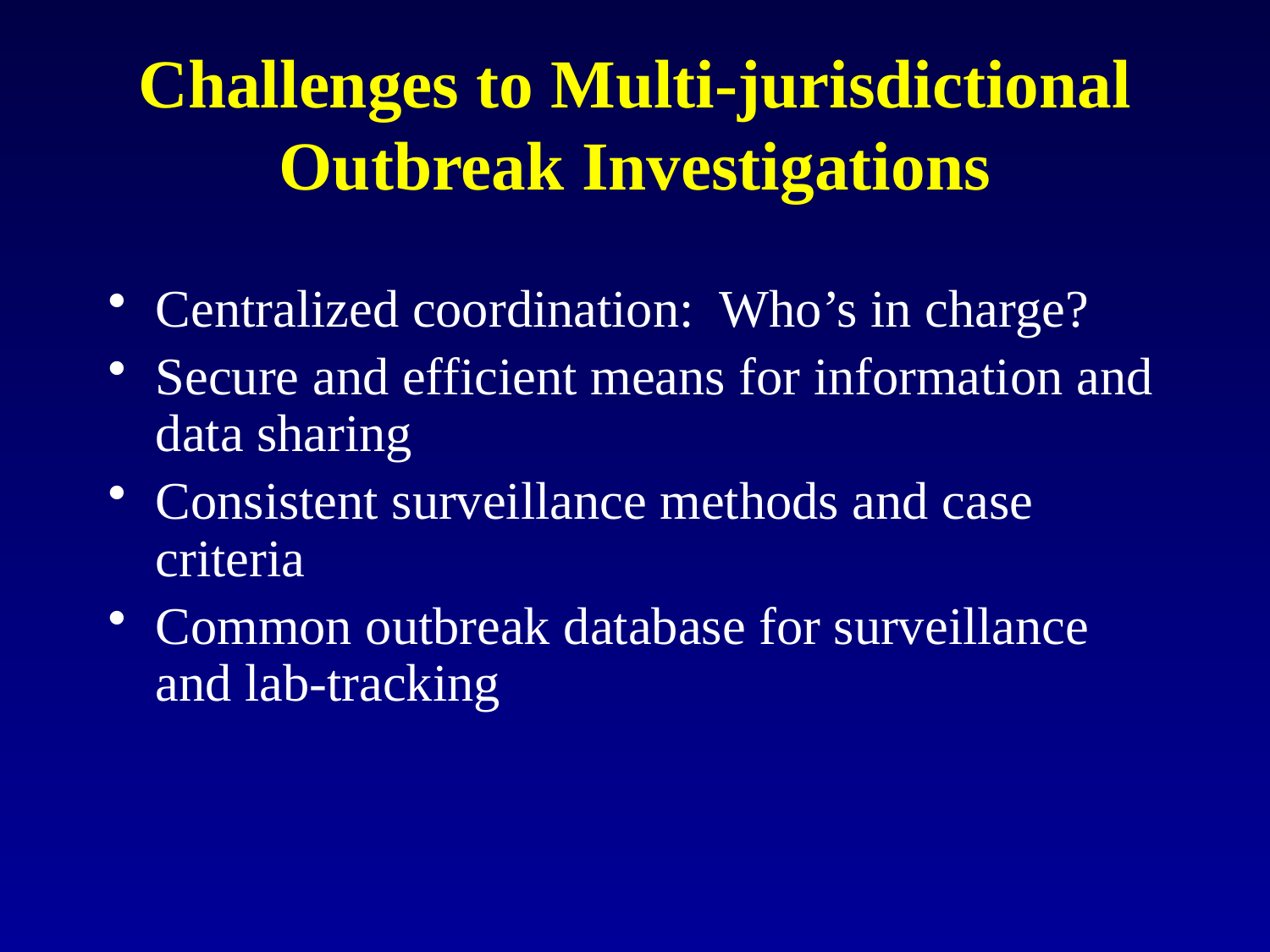

# Challenges to Multi-jurisdictional Outbreak Investigations
Centralized coordination:  Who’s in charge?
Secure and efficient means for information and data sharing
Consistent surveillance methods and case criteria
Common outbreak database for surveillance and lab-tracking